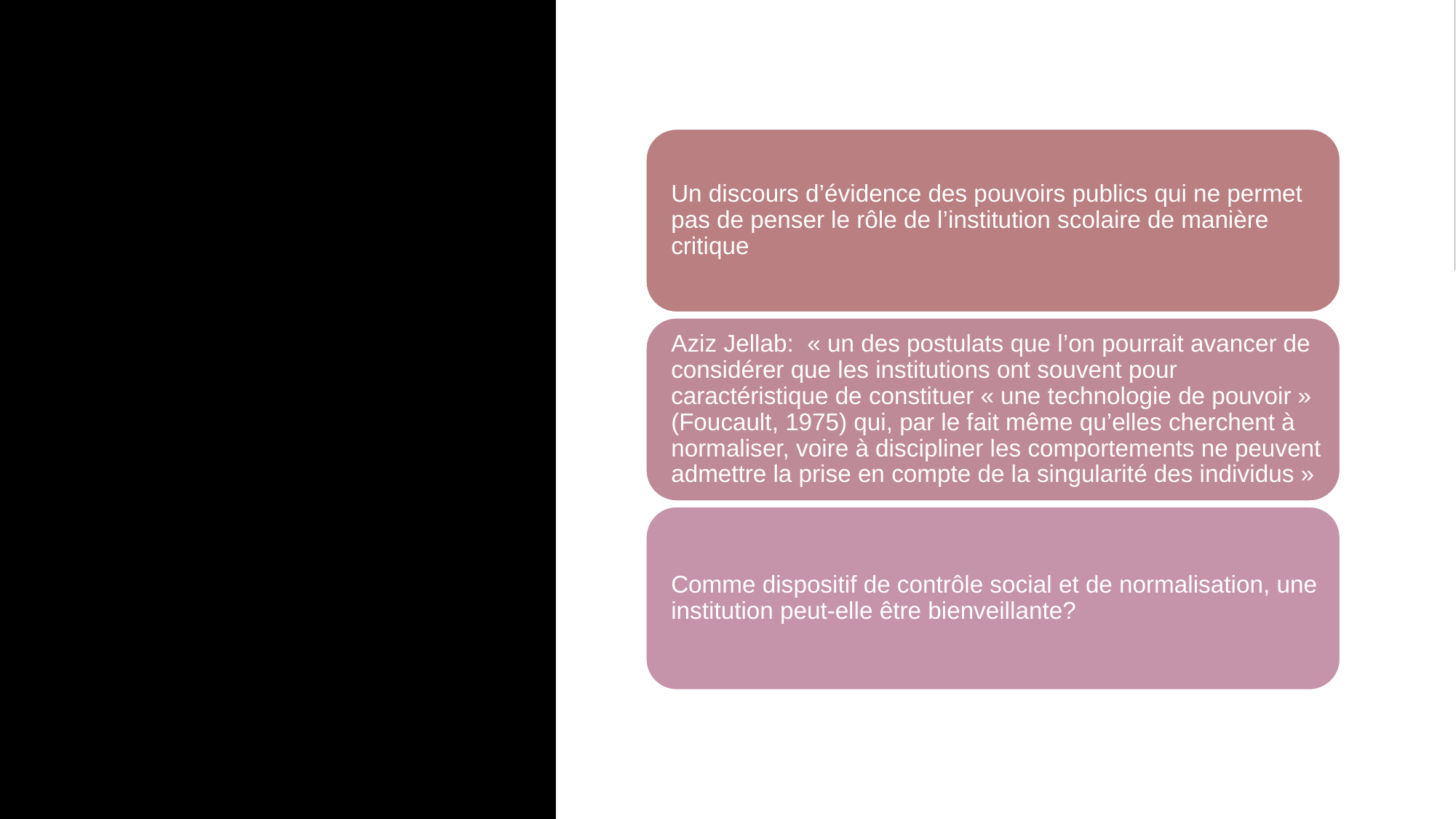

#
Un discours d’évidence des pouvoirs publics qui ne permet pas de penser le rôle de l’institution scolaire de manière critique
Aziz Jellab:  « un des postulats que l’on pourrait avancer de considérer que les institutions ont souvent pour caractéristique de constituer « une technologie de pouvoir » (Foucault, 1975) qui, par le fait même qu’elles cherchent à normaliser, voire à discipliner les comportements ne peuvent admettre la prise en compte de la singularité des individus »
Comme dispositif de contrôle social et de normalisation, une institution peut-elle être bienveillante?